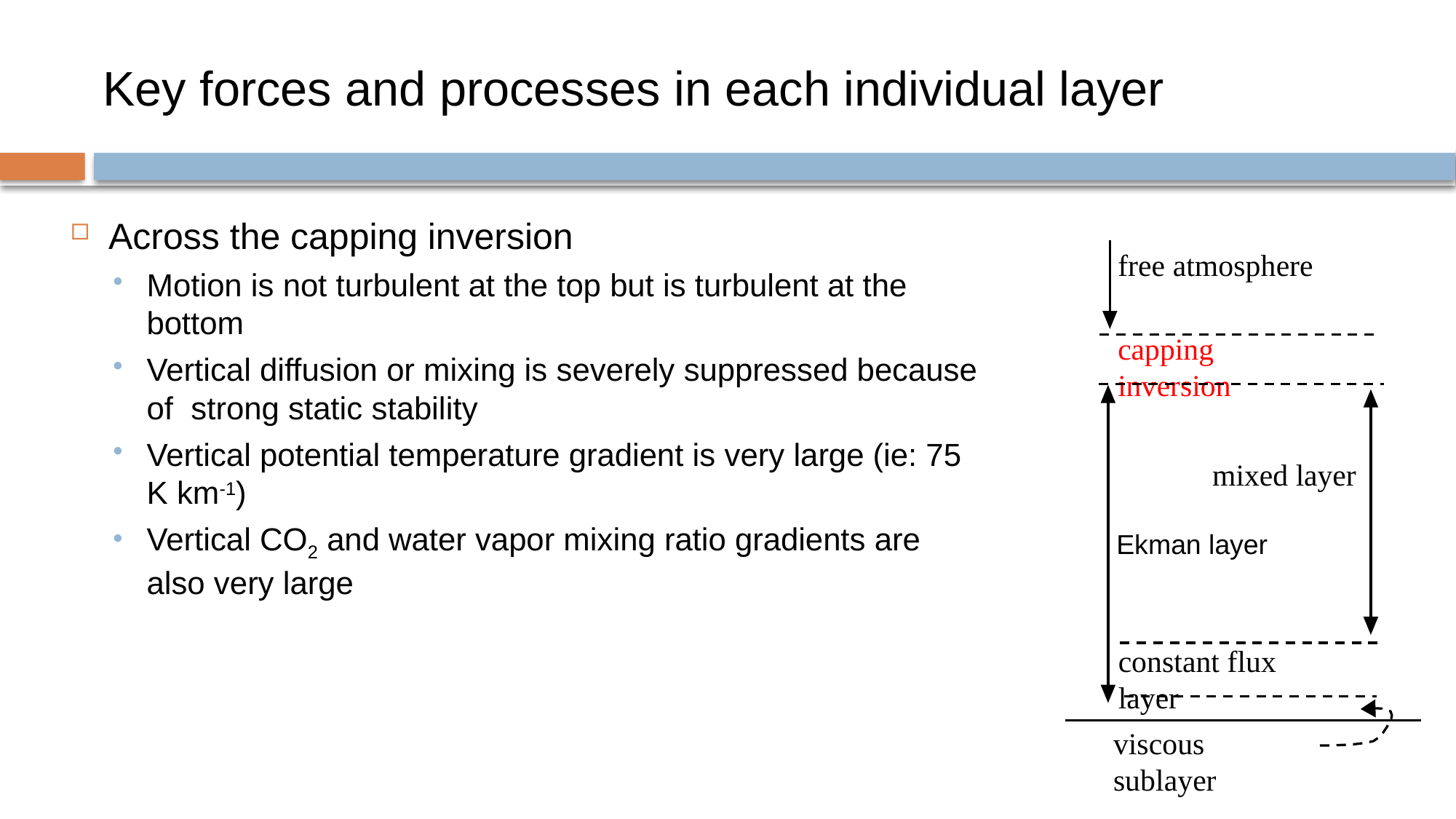

# Key forces and processes in each individual layer
Across the capping inversion
Motion is not turbulent at the top but is turbulent at the bottom
Vertical diffusion or mixing is severely suppressed because of  strong static stability
Vertical potential temperature gradient is very large (ie: 75 K km-1)
Vertical CO2 and water vapor mixing ratio gradients are also very large

capping inversion

mixed layer

constant flux layer

viscous sublayer
free atmosphere

Ekman layer